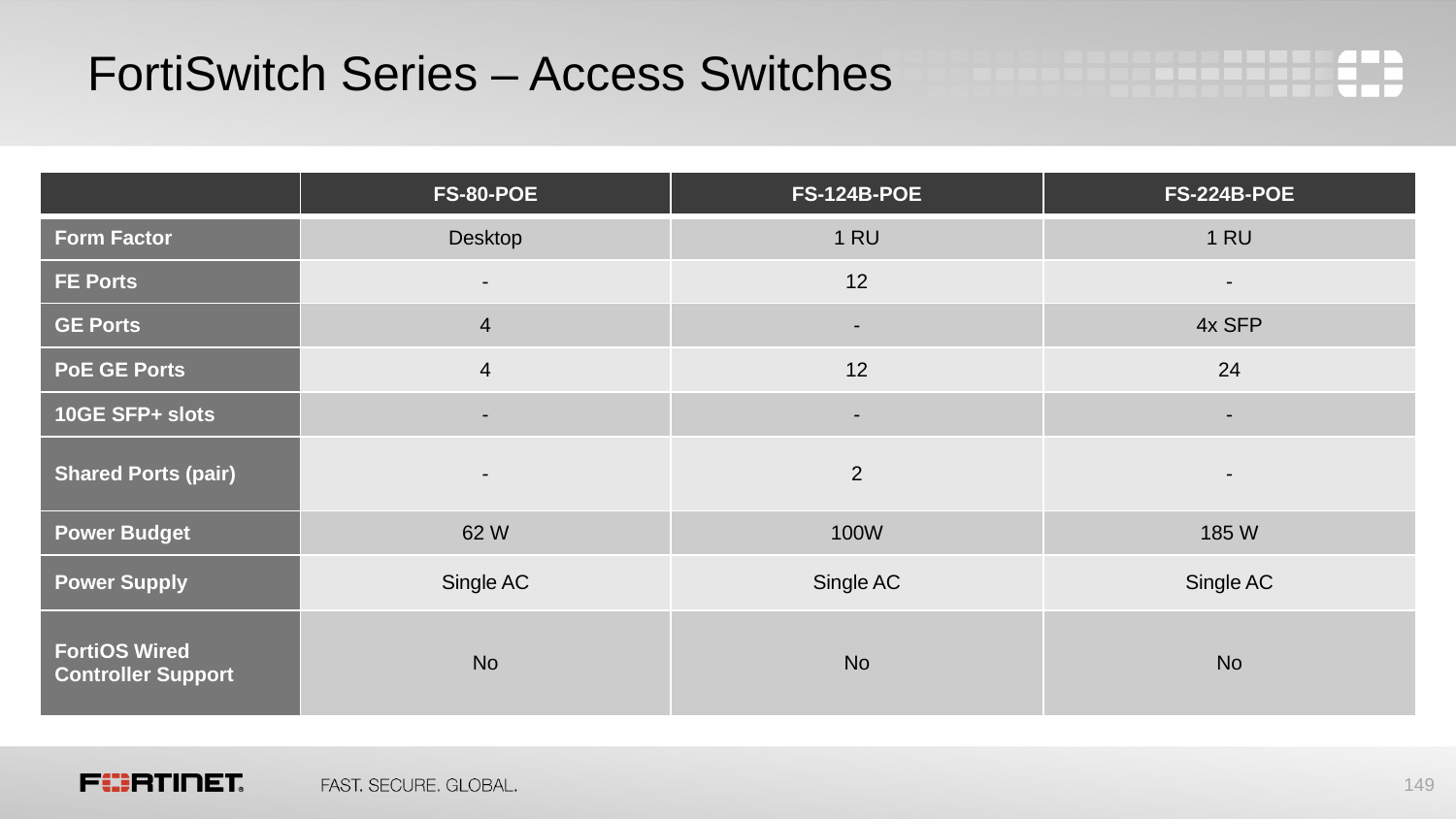

# FortiSwitch Series – Access Switches
|  | FS-80-POE | FS-124B-POE | FS-224B-POE |
| --- | --- | --- | --- |
| Form Factor | Desktop | 1 RU | 1 RU |
| FE Ports | - | 12 | - |
| GE Ports | 4 | - | 4x SFP |
| PoE GE Ports | 4 | 12 | 24 |
| 10GE SFP+ slots | - | - | - |
| Shared Ports (pair) | - | 2 | - |
| Power Budget | 62 W | 100W | 185 W |
| Power Supply | Single AC | Single AC | Single AC |
| FortiOS Wired Controller Support | No | No | No |